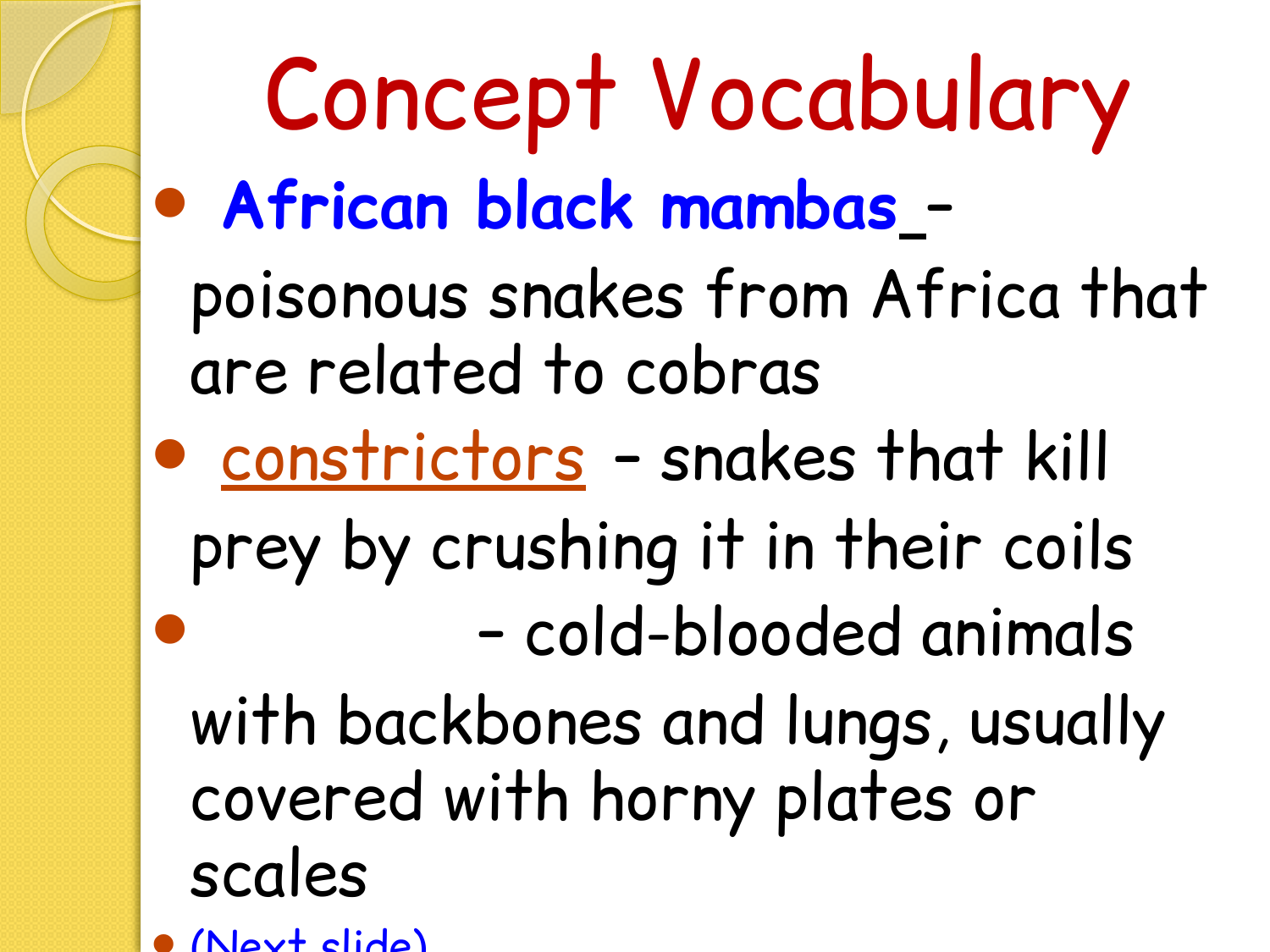

# Concept Vocabulary
 African black mambas – poisonous snakes from Africa that are related to cobras
 constrictors – snakes that kill prey by crushing it in their coils
 reptiles – cold-blooded animals with backbones and lungs, usually covered with horny plates or scales
(Next slide)